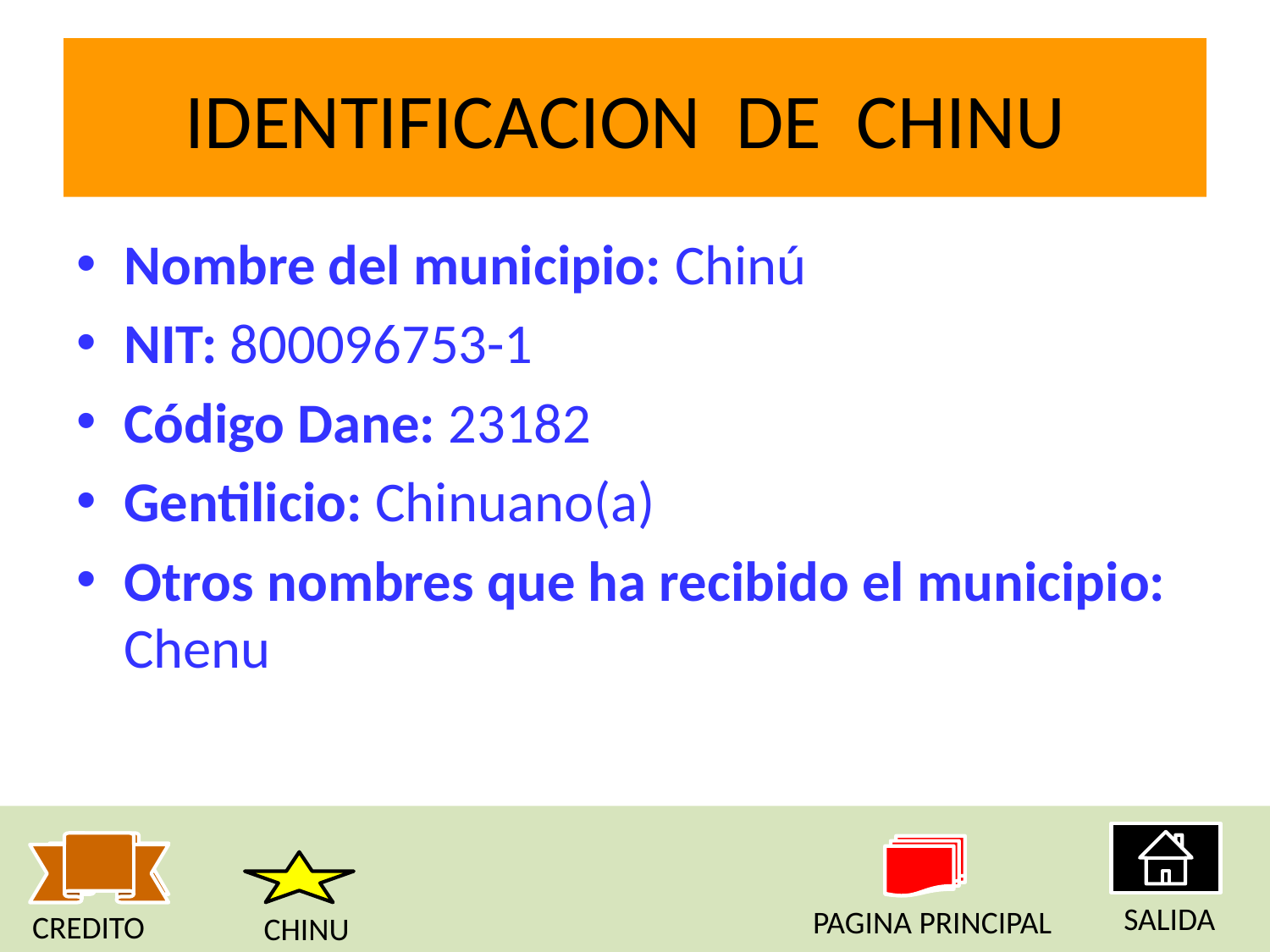

# IDENTIFICACION  DE  CHINU
Nombre del municipio: Chinú
NIT: 800096753-1
Código Dane: 23182
Gentilicio: Chinuano(a)
Otros nombres que ha recibido el municipio: Chenu

SALIDA
PAGINA PRINCIPAL
CREDITO
CHINU